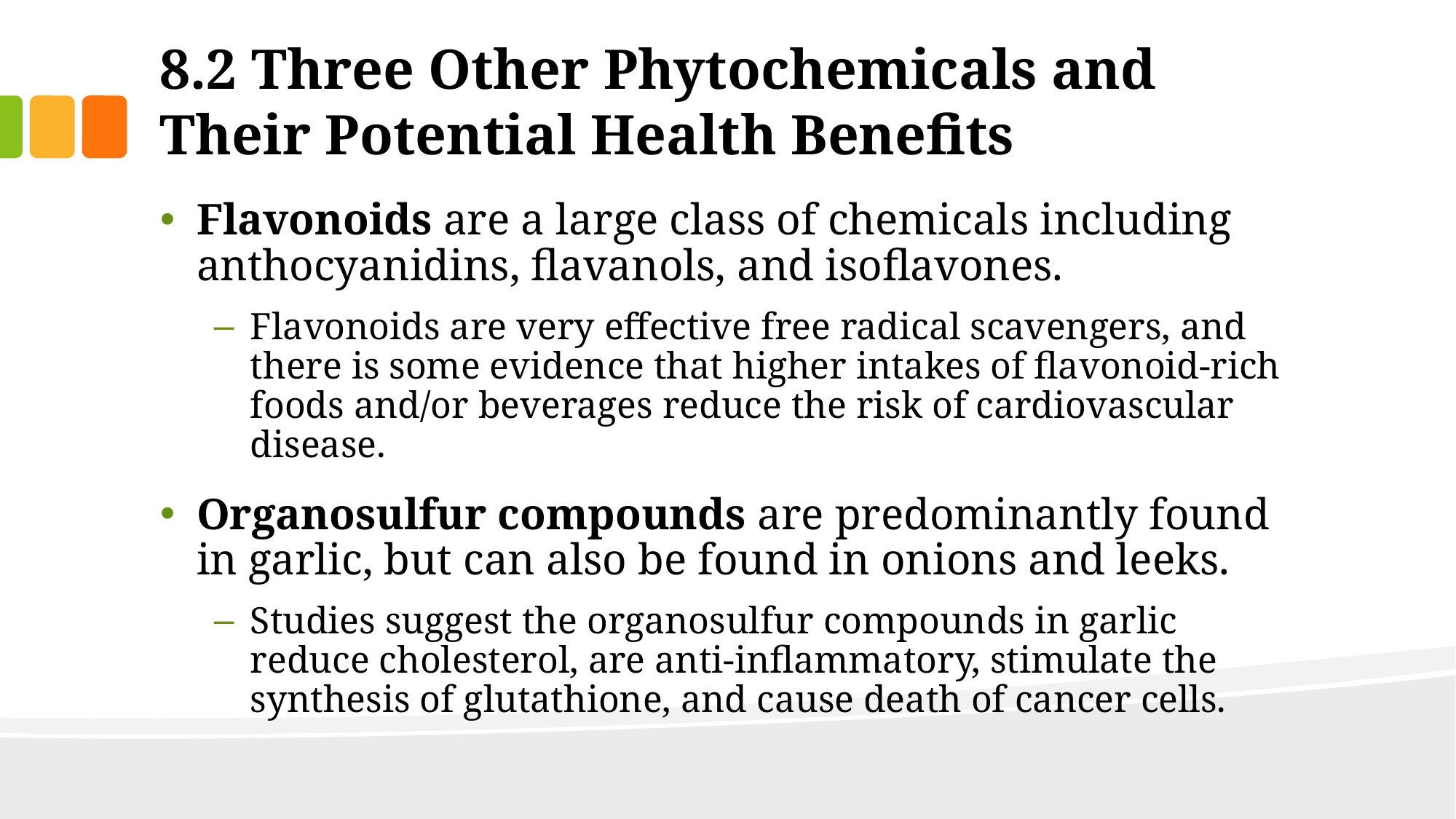

# 8.2 Three Other Phytochemicals and Their Potential Health Benefits
Flavonoids are a large class of chemicals including anthocyanidins, flavanols, and isoflavones.
Flavonoids are very effective free radical scavengers, and there is some evidence that higher intakes of flavonoid-rich foods and/or beverages reduce the risk of cardiovascular disease.
Organosulfur compounds are predominantly found in garlic, but can also be found in onions and leeks.
Studies suggest the organosulfur compounds in garlic reduce cholesterol, are anti-inflammatory, stimulate the synthesis of glutathione, and cause death of cancer cells.